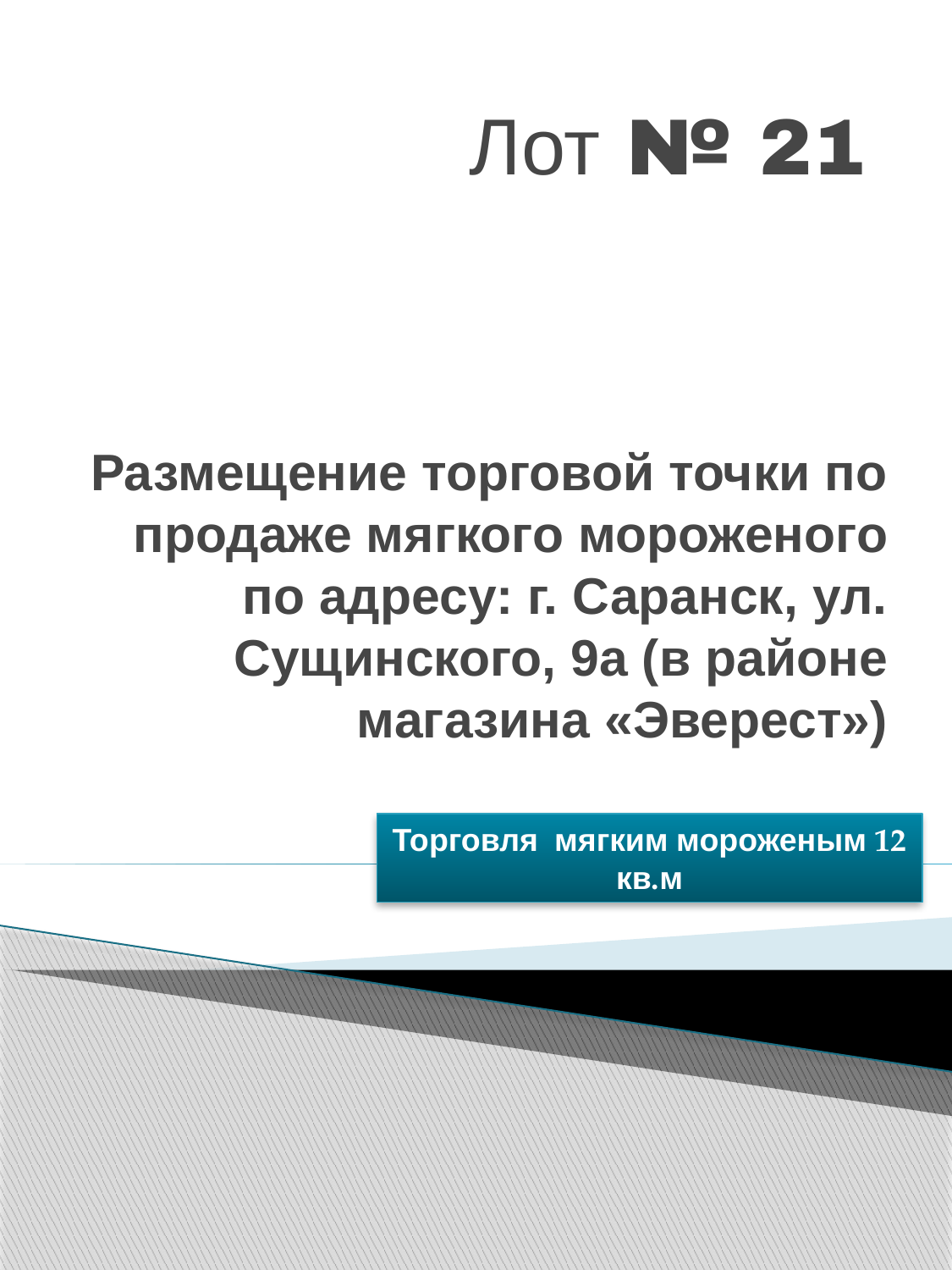

Лот № 21
# Размещение торговой точки по продаже мягкого мороженого по адресу: г. Саранск, ул. Сущинского, 9а (в районе магазина «Эверест»)
Торговля  мягким мороженым 12 кв.м